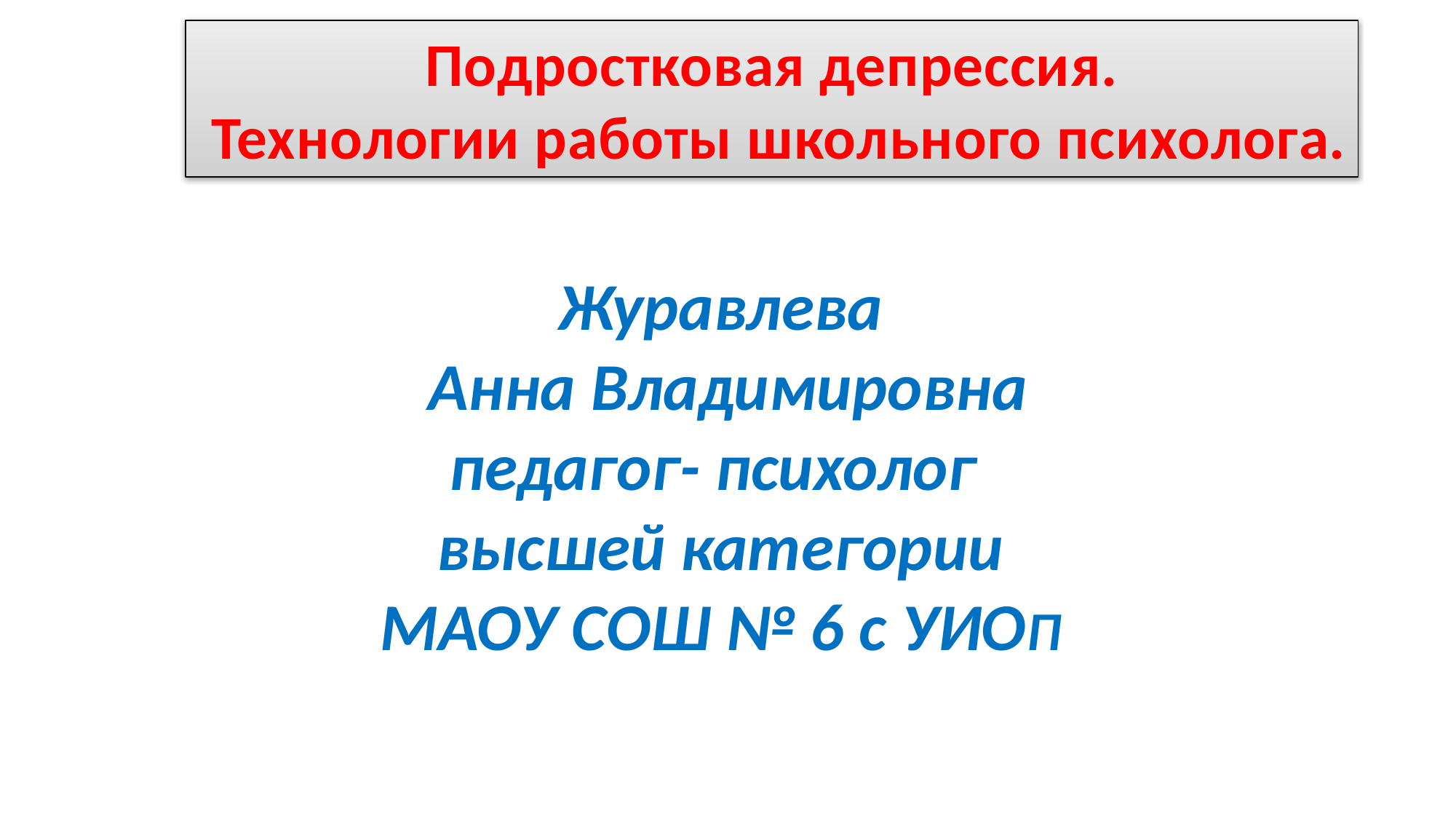

Подростковая депрессия.
 Технологии работы школьного психолога.
Журавлева
 Анна Владимировна
педагог- психолог
высшей категории
МАОУ СОШ № 6 с УИОП